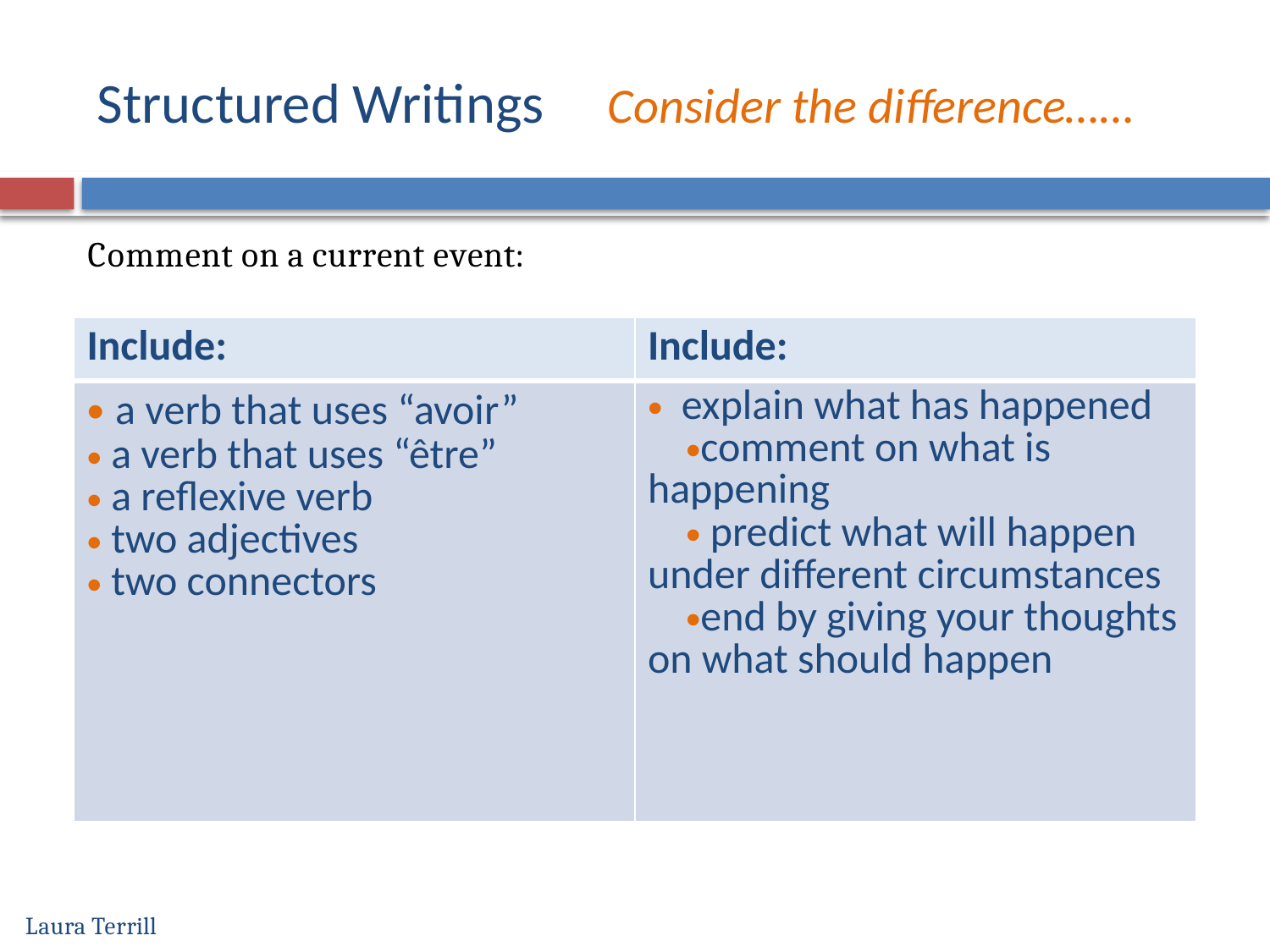

# Structured Writings     Consider the difference……
Comment on a current event:
| Include: | Include: |
| --- | --- |
| a verb that uses “avoir” a verb that uses “être” a reflexive verb two adjectives two connectors | explain what has happened comment on what is happening predict what will happen under different circumstances end by giving your thoughts on what should happen |
Laura Terrill